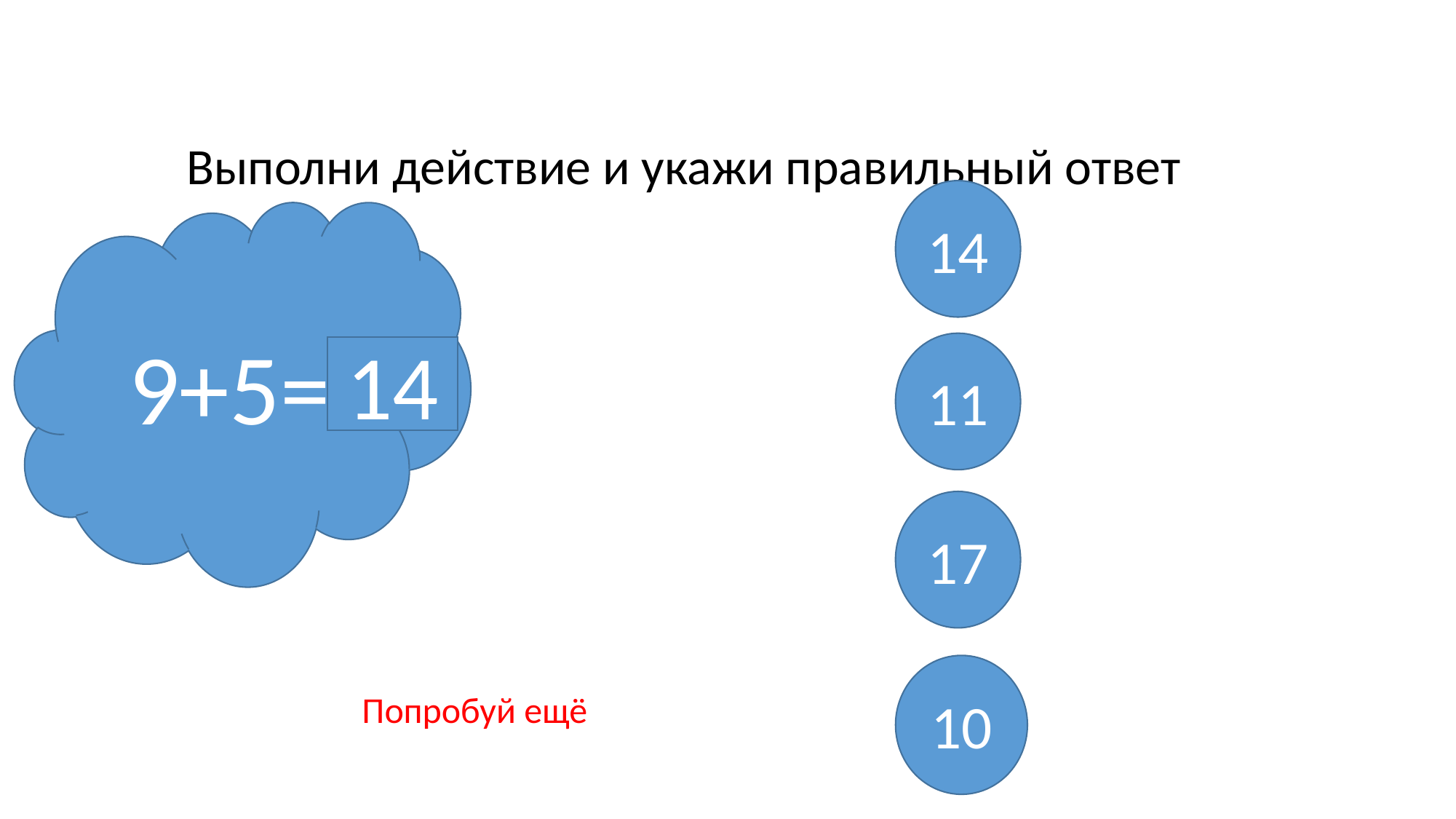

# Выполни действие и укажи правильный ответ
14
 9+5=
11
14
17
10
Попробуй ещё